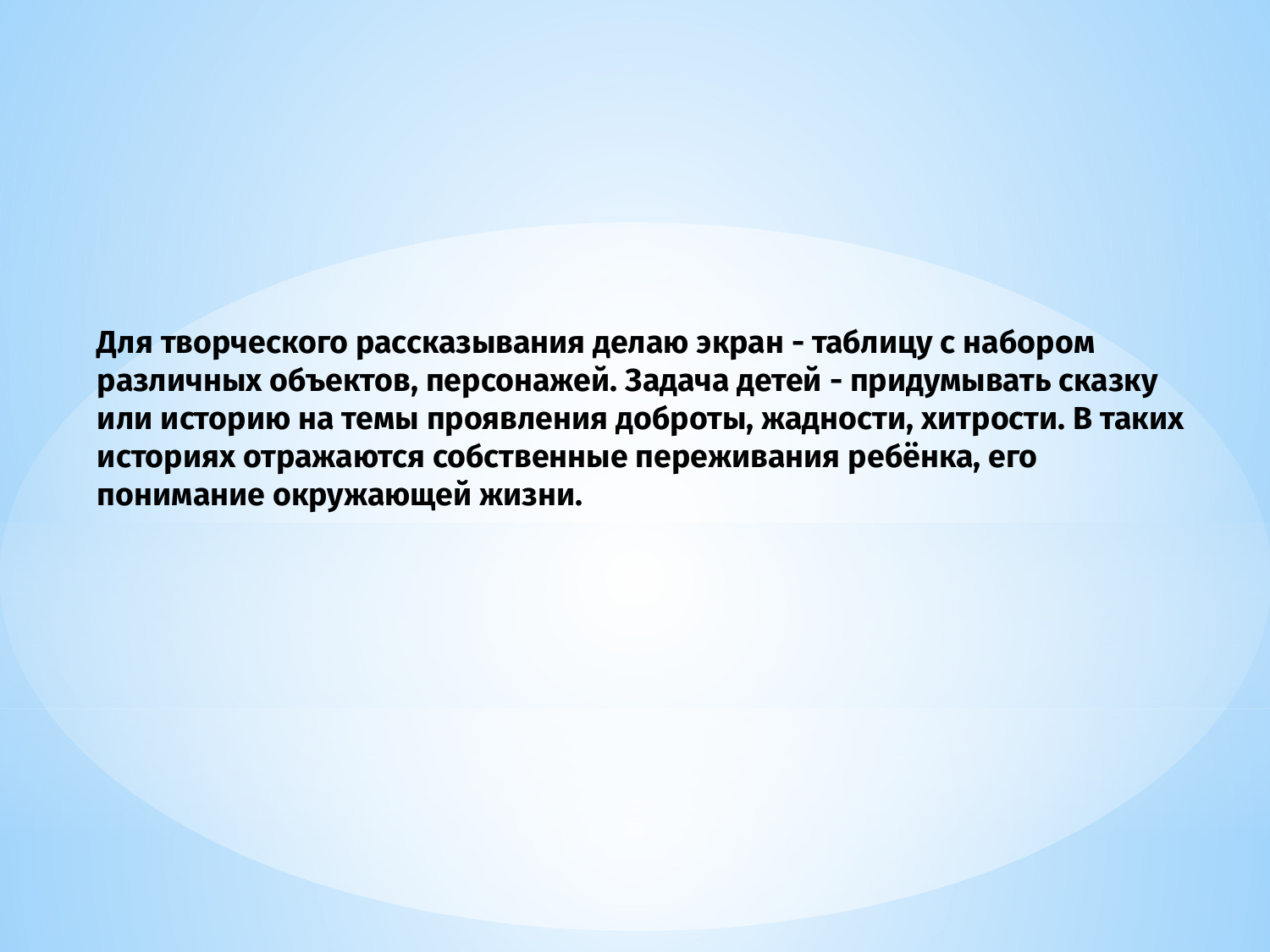

Для творческого рассказывания делаю экран - таблицу с набором различных объектов, персонажей. Задача детей - придумывать сказку или историю на темы проявления доброты, жадности, хитрости. В таких историях отражаются собственные переживания ребёнка, его понимание окружающей жизни.